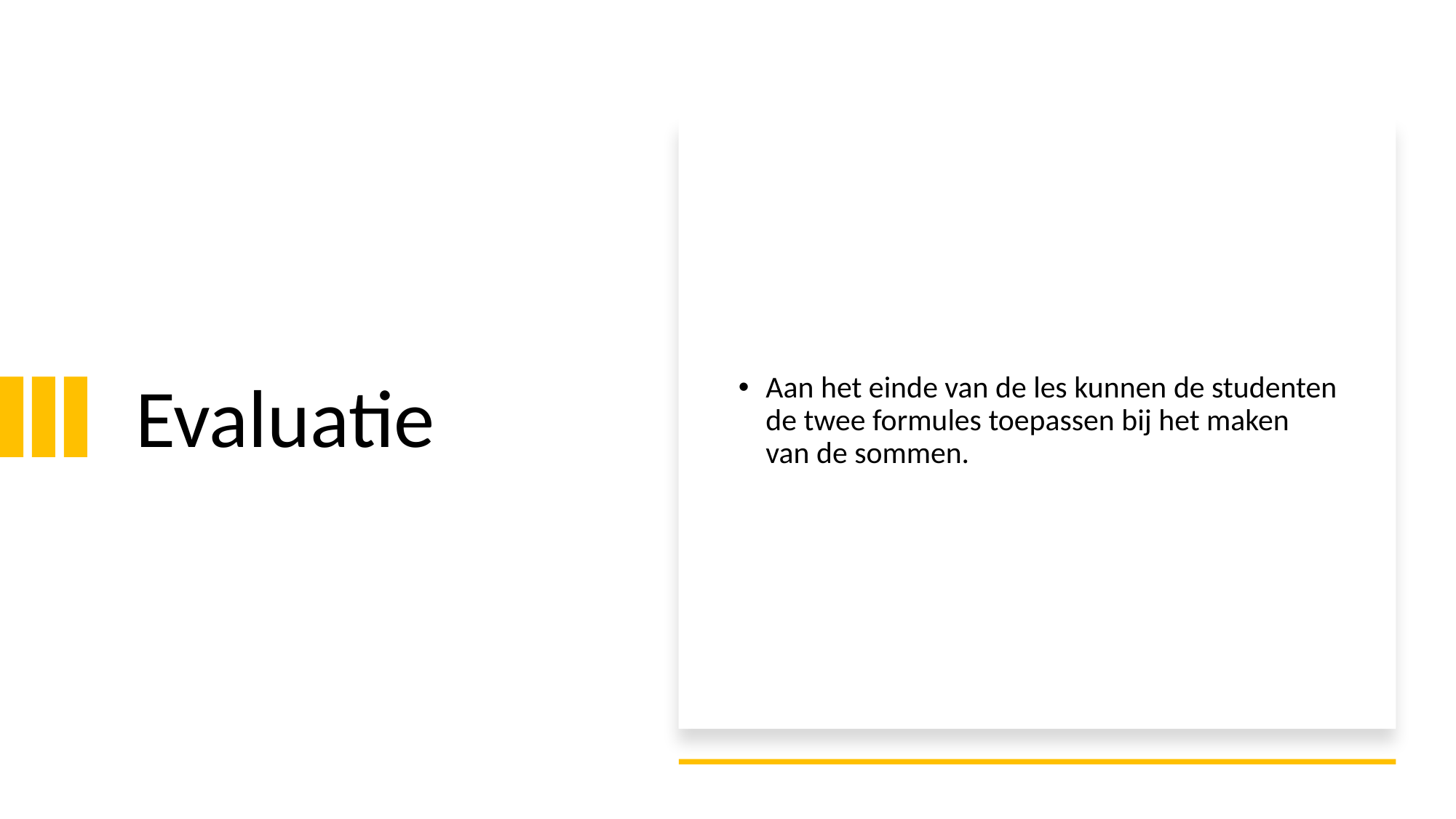

# Evaluatie
Aan het einde van de les kunnen de studenten de twee formules toepassen bij het maken van de sommen.